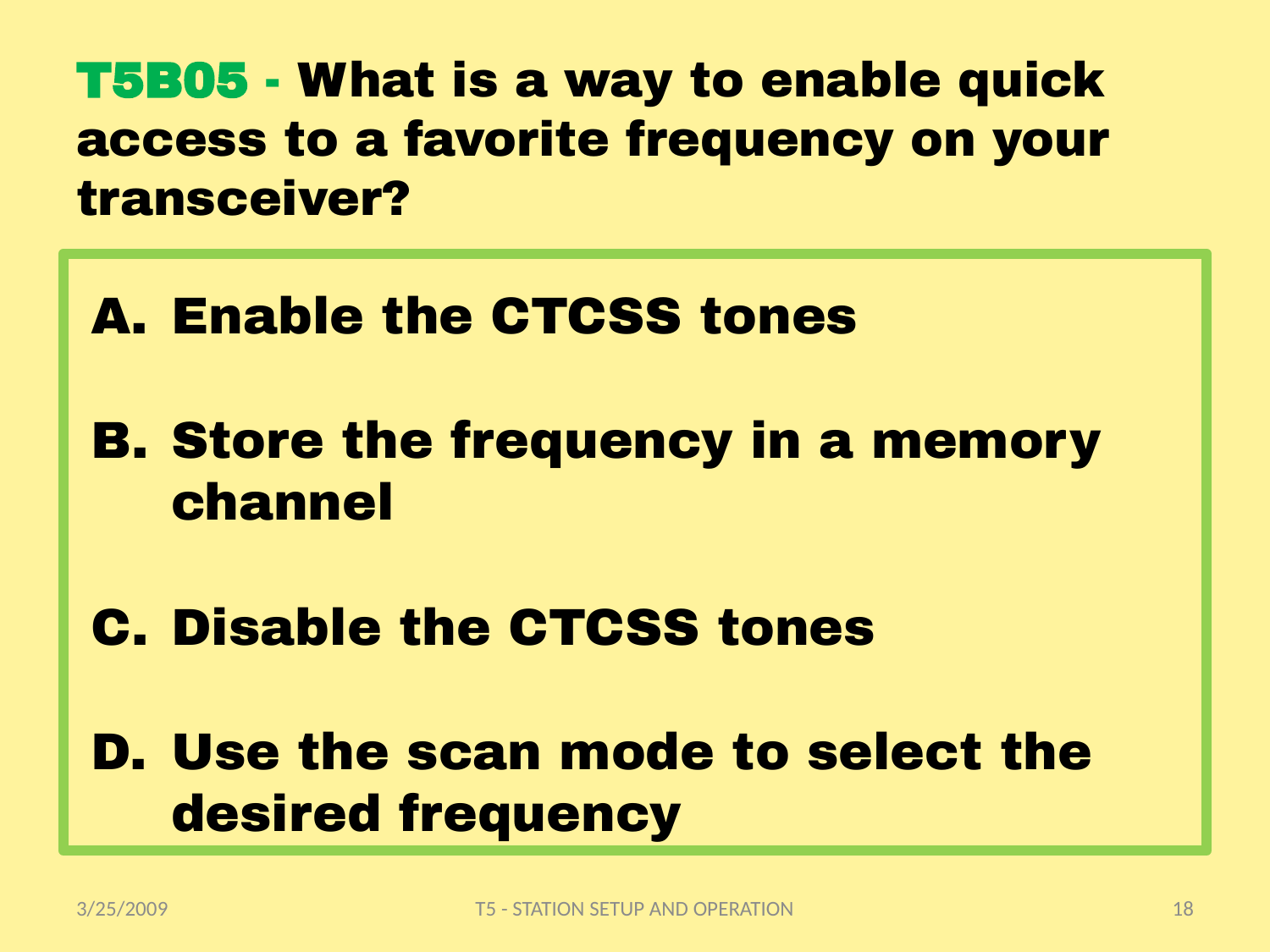

# T5B05 - What is a way to enable quick access to a favorite frequency on your transceiver?

Enable the CTCSS tones

Store the frequency in a memory channel

Disable the CTCSS tones

Use the scan mode to select the desired frequency

3/25/2009
T5 - STATION SETUP AND OPERATION
18